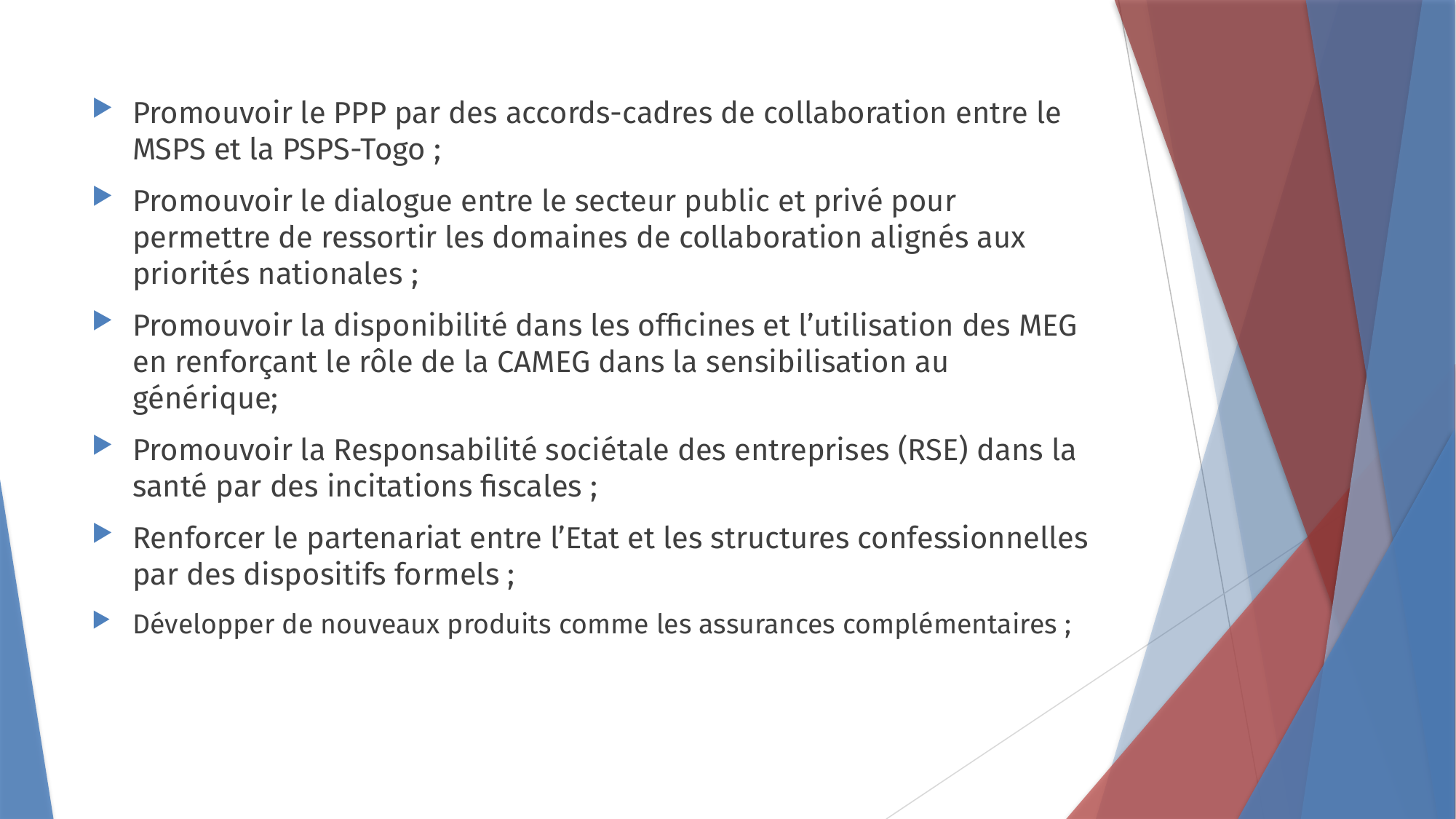

Promouvoir le PPP par des accords-cadres de collaboration entre le MSPS et la PSPS-Togo ;
Promouvoir le dialogue entre le secteur public et privé pour permettre de ressortir les domaines de collaboration alignés aux priorités nationales ;
Promouvoir la disponibilité dans les officines et l’utilisation des MEG en renforçant le rôle de la CAMEG dans la sensibilisation au générique;
Promouvoir la Responsabilité sociétale des entreprises (RSE) dans la santé par des incitations fiscales ;
Renforcer le partenariat entre l’Etat et les structures confessionnelles par des dispositifs formels ;
Développer de nouveaux produits comme les assurances complémentaires ;